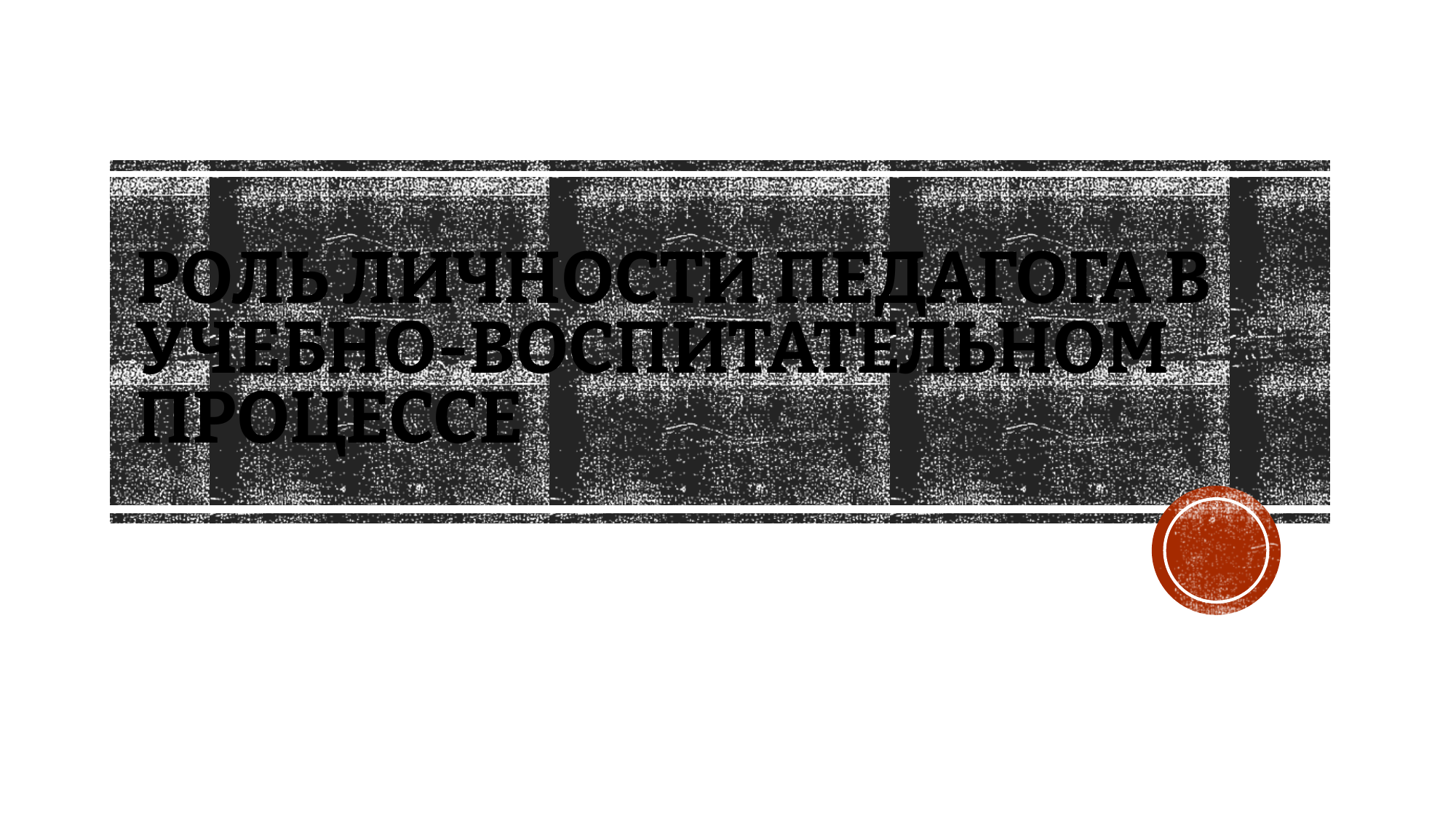

# РОЛЬ ЛИЧНОСТИ ПЕДАГОГА В УЧЕБНО-ВОСПИТАТЕЛЬНОМ ПРОЦЕССЕ